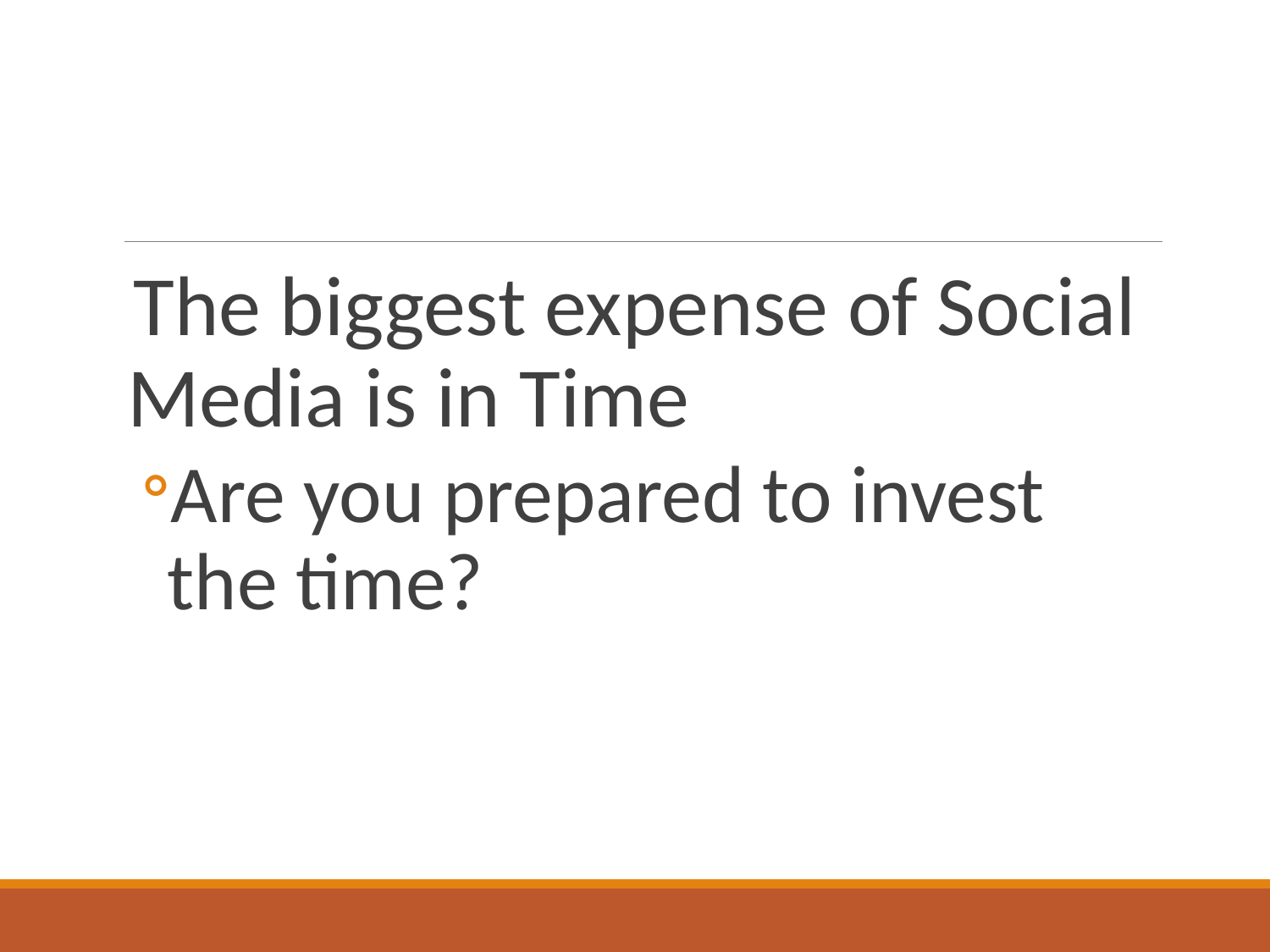

The biggest expense of Social Media is in Time
Are you prepared to invest the time?